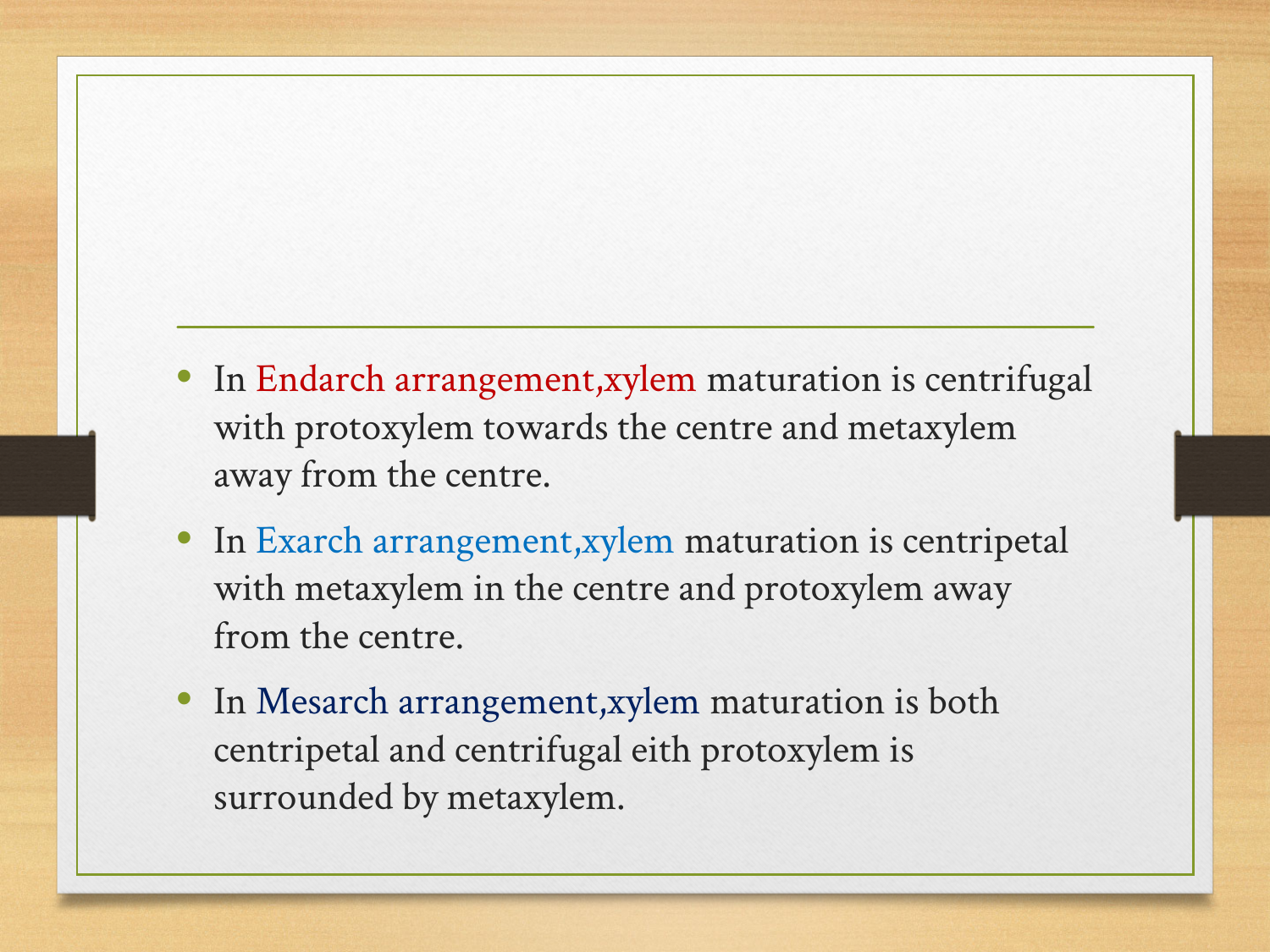

#
In Endarch arrangement,xylem maturation is centrifugal with protoxylem towards the centre and metaxylem away from the centre.
In Exarch arrangement,xylem maturation is centripetal with metaxylem in the centre and protoxylem away from the centre.
In Mesarch arrangement,xylem maturation is both centripetal and centrifugal eith protoxylem is surrounded by metaxylem.